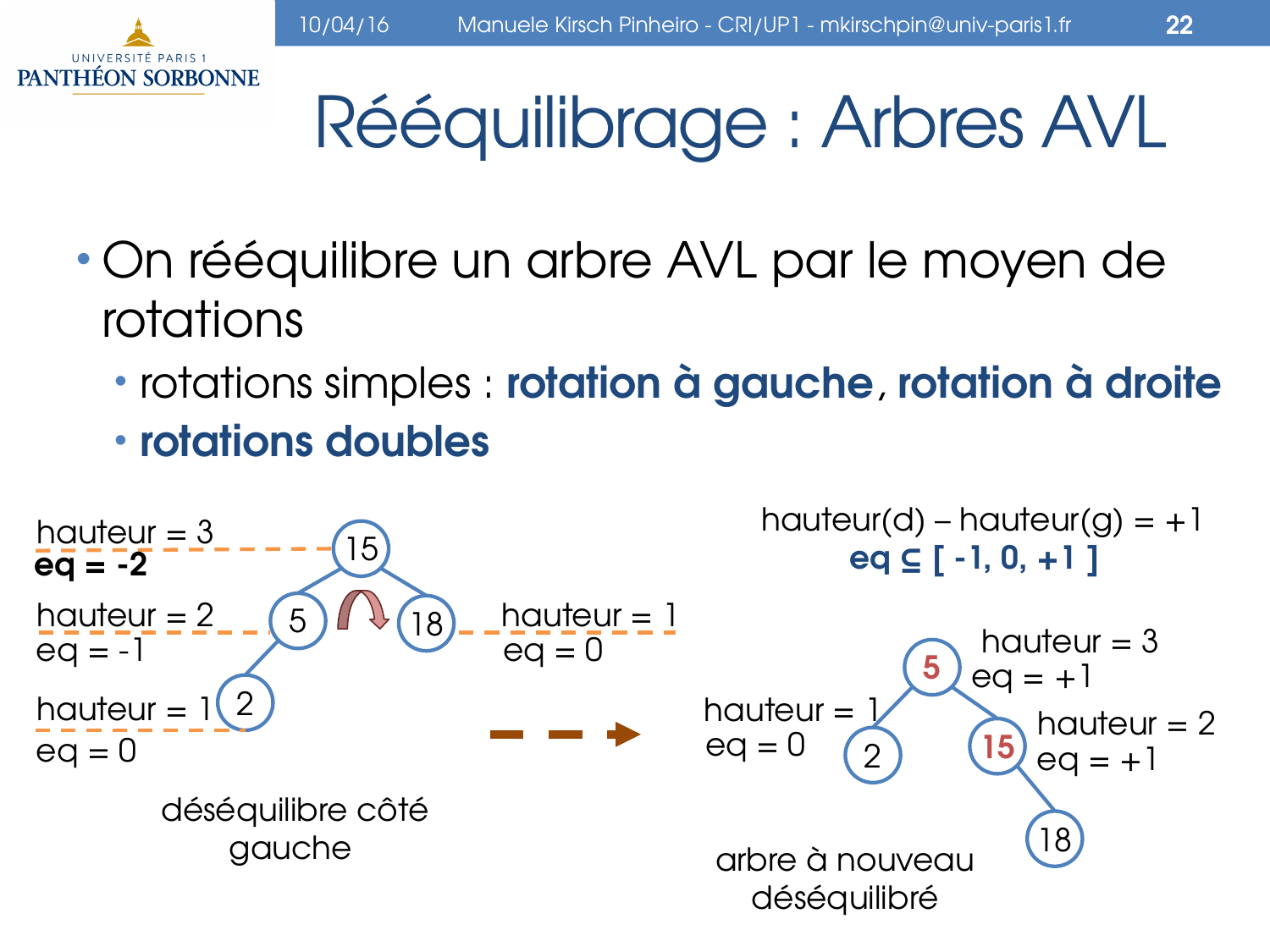

10/04/16
Manuele Kirsch Pinheiro - CRI/UP1 - mkirschpin@univ-paris1.fr
22
# Rééquilibrage : Arbres AVL
On rééquilibre un arbre AVL par le moyen de rotations
rotations simples : rotation à gauche, rotation à droite
rotations doubles
hauteur(d) – hauteur(g) = +1
eq ⊆ [ -1, 0, +1 ]
hauteur = 3
15
5
18
2
eq = -2
hauteur = 2
hauteur = 1

hauteur = 3
eq = -1
eq = 0
5
15
2
18
eq = +1
hauteur = 1
hauteur = 1
hauteur = 2
eq = 0
eq = 0
eq = +1
déséquilibre côté gauche
arbre à nouveau déséquilibré